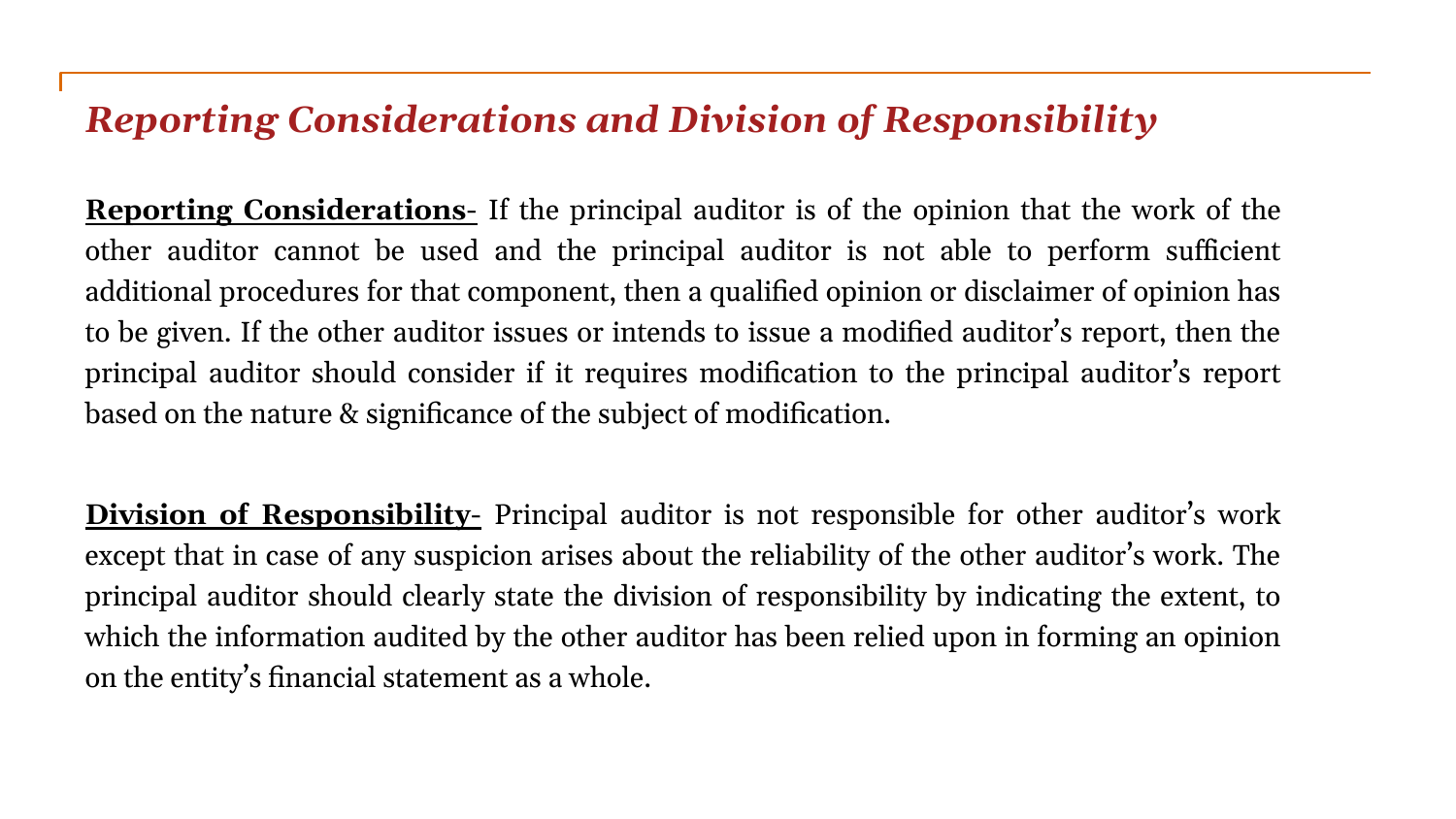

Reporting Considerations and Division of Responsibility
Reporting Considerations- If the principal auditor is of the opinion that the work of the other auditor cannot be used and the principal auditor is not able to perform sufficient additional procedures for that component, then a qualified opinion or disclaimer of opinion has to be given. If the other auditor issues or intends to issue a modified auditor’s report, then the principal auditor should consider if it requires modification to the principal auditor’s report based on the nature & significance of the subject of modification.
Division of Responsibility- Principal auditor is not responsible for other auditor’s work except that in case of any suspicion arises about the reliability of the other auditor’s work. The principal auditor should clearly state the division of responsibility by indicating the extent, to which the information audited by the other auditor has been relied upon in forming an opinion on the entity’s financial statement as a whole.